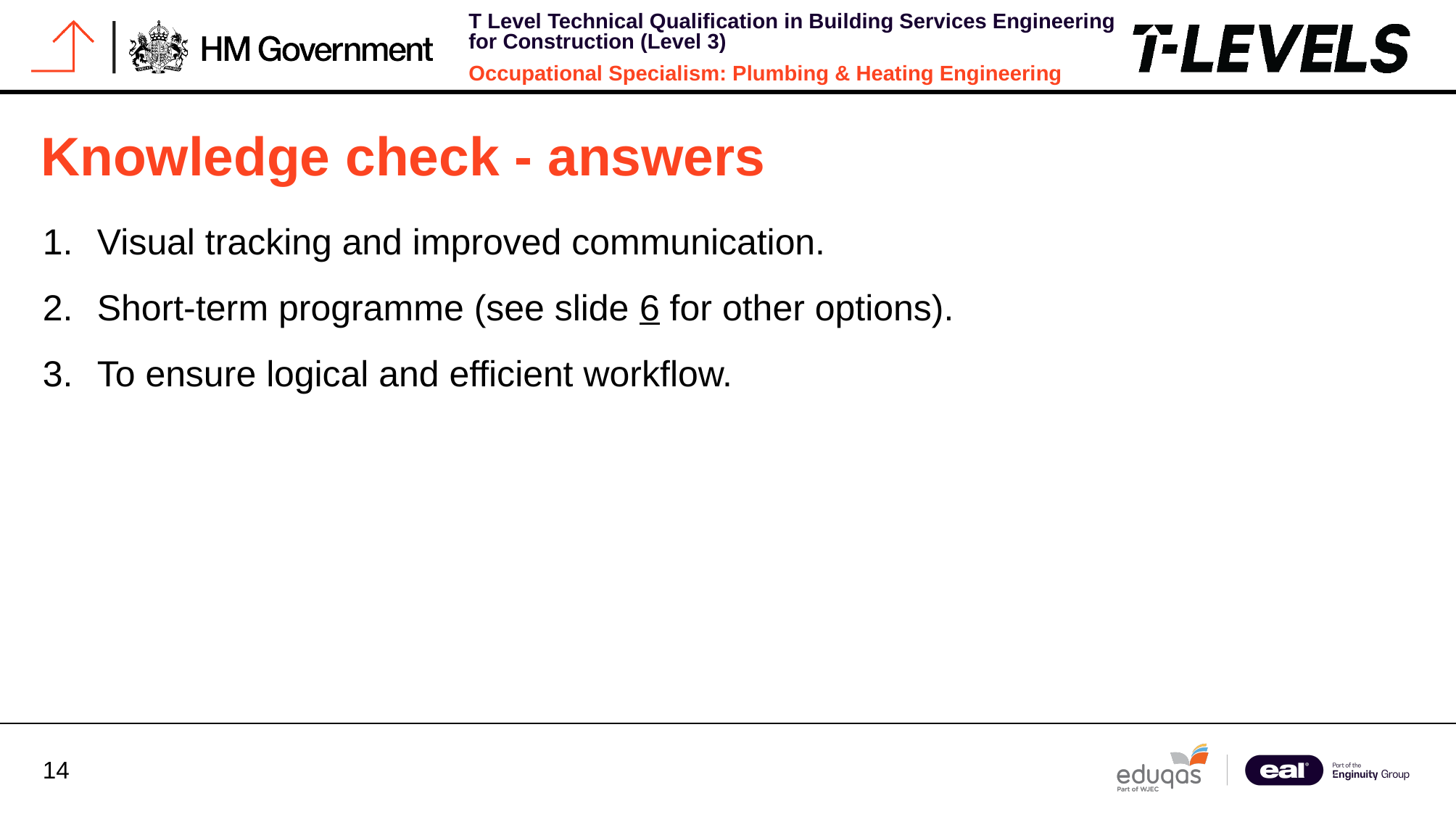

# Knowledge check - answers
Visual tracking and improved communication.
Short-term programme (see slide 6 for other options).
To ensure logical and efficient workflow.